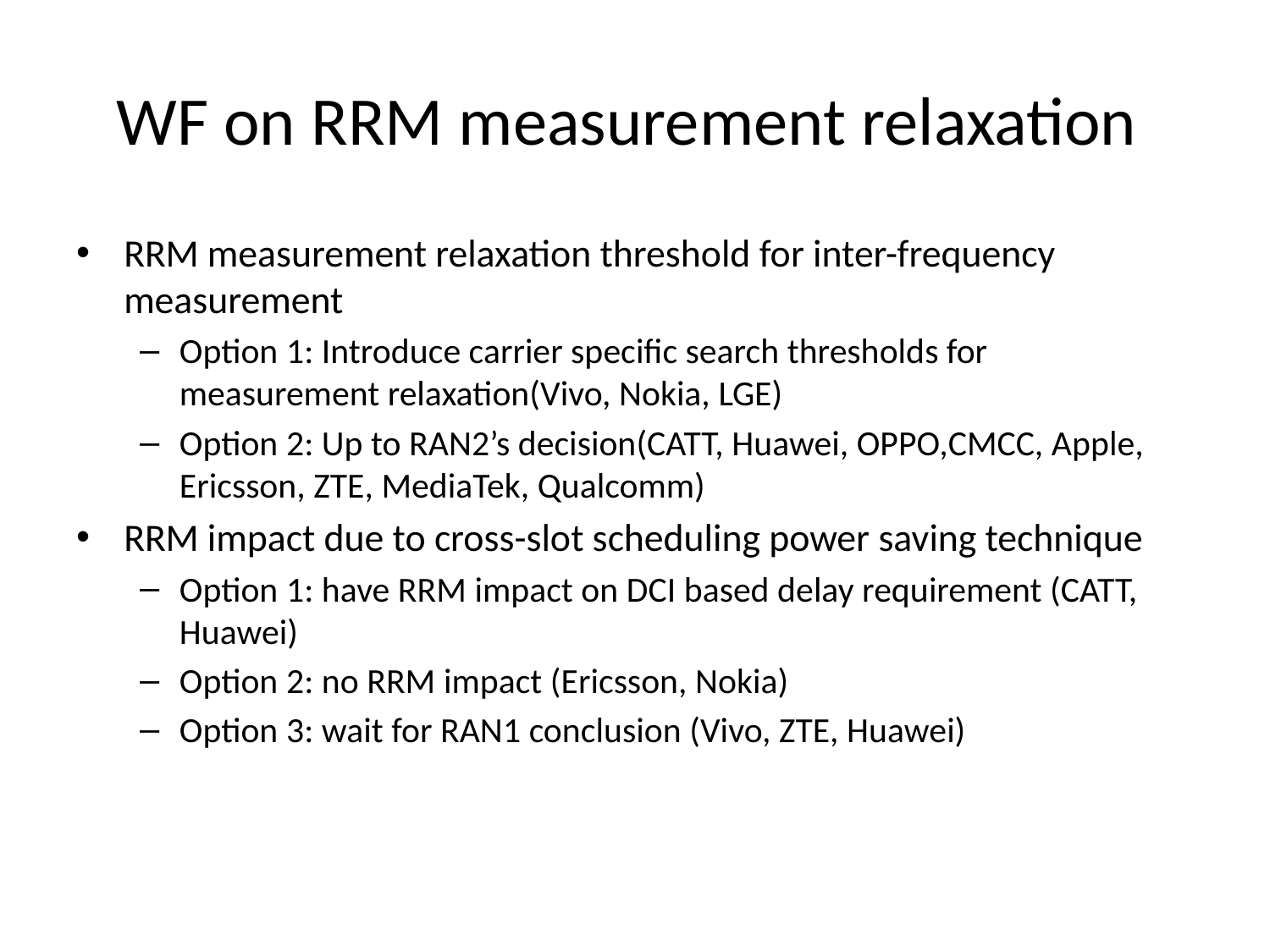

# WF on RRM measurement relaxation
RRM measurement relaxation threshold for inter-frequency measurement
Option 1: Introduce carrier specific search thresholds for measurement relaxation(Vivo, Nokia, LGE)
Option 2: Up to RAN2’s decision(CATT, Huawei, OPPO,CMCC, Apple, Ericsson, ZTE, MediaTek, Qualcomm)
RRM impact due to cross-slot scheduling power saving technique
Option 1: have RRM impact on DCI based delay requirement (CATT, Huawei)
Option 2: no RRM impact (Ericsson, Nokia)
Option 3: wait for RAN1 conclusion (Vivo, ZTE, Huawei)